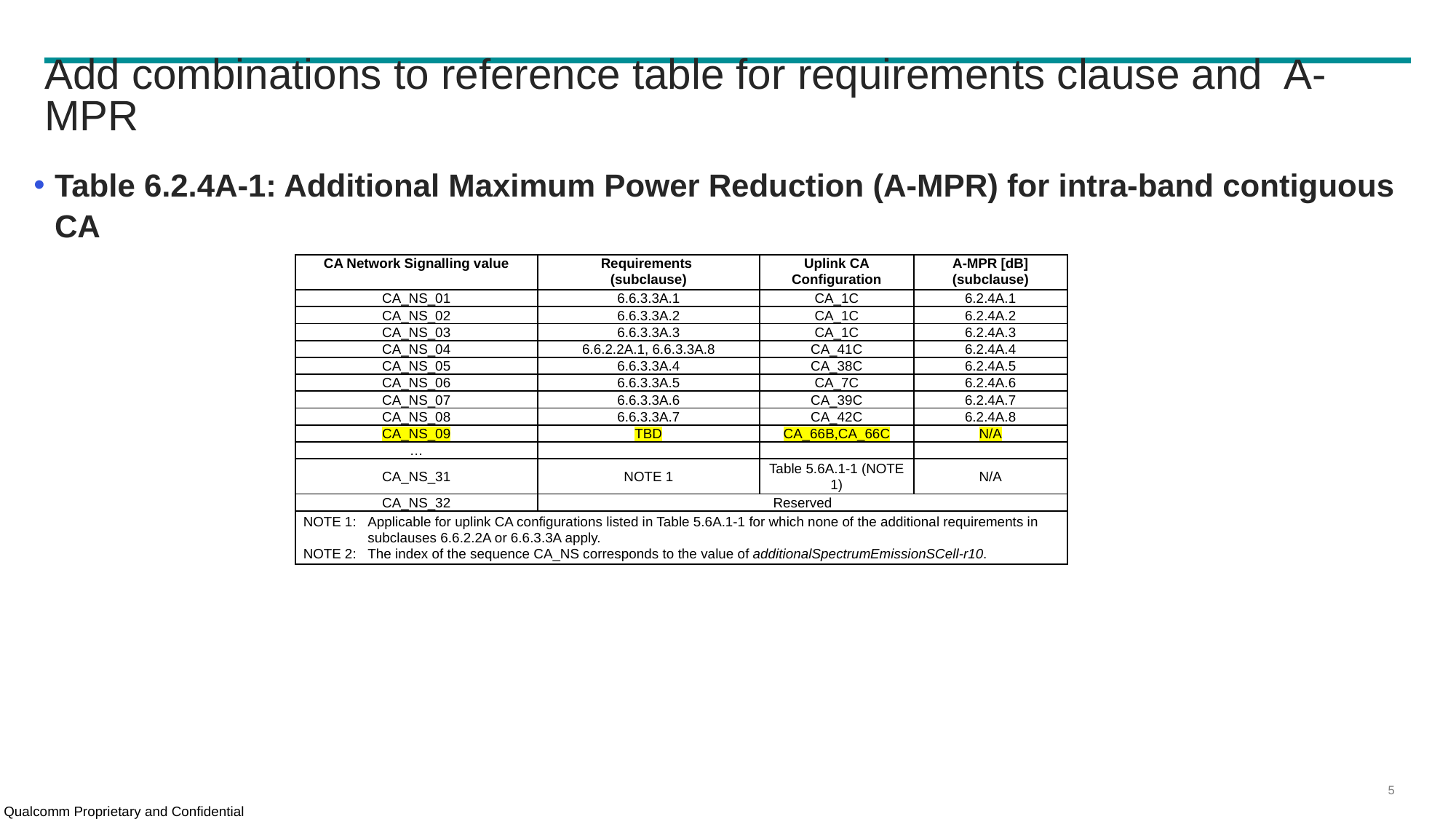

# Add combinations to reference table for requirements clause and  A-MPR
Table 6.2.4A-1: Additional Maximum Power Reduction (A-MPR) for intra-band contiguous CA

| CA Network Signalling value | Requirements (subclause) | Uplink CA Configuration | A-MPR [dB] (subclause) |
| --- | --- | --- | --- |
| CA\_NS\_01 | 6.6.3.3A.1 | CA\_1C | 6.2.4A.1 |
| CA\_NS\_02 | 6.6.3.3A.2 | CA\_1C | 6.2.4A.2 |
| CA\_NS\_03 | 6.6.3.3A.3 | CA\_1C | 6.2.4A.3 |
| CA\_NS\_04 | 6.6.2.2A.1, 6.6.3.3A.8 | CA\_41C | 6.2.4A.4 |
| CA\_NS\_05 | 6.6.3.3A.4 | CA\_38C | 6.2.4A.5 |
| CA\_NS\_06 | 6.6.3.3A.5 | CA\_7C | 6.2.4A.6 |
| CA\_NS\_07 | 6.6.3.3A.6 | CA\_39C | 6.2.4A.7 |
| CA\_NS\_08 | 6.6.3.3A.7 | CA\_42C | 6.2.4A.8 |
| CA\_NS\_09 | TBD | CA\_66B,CA\_66C | N/A |
| … |  |  |  |
| CA\_NS\_31 | NOTE 1 | Table 5.6A.1-1 (NOTE 1) | N/A |
| CA\_NS\_32 | Reserved |  |  |
| NOTE 1: Applicable for uplink CA configurations listed in Table 5.6A.1-1 for which none of the additional requirements in subclauses 6.6.2.2A or 6.6.3.3A apply. NOTE 2: The index of the sequence CA\_NS corresponds to the value of additionalSpectrumEmissionSCell-r10. |  |  |  |